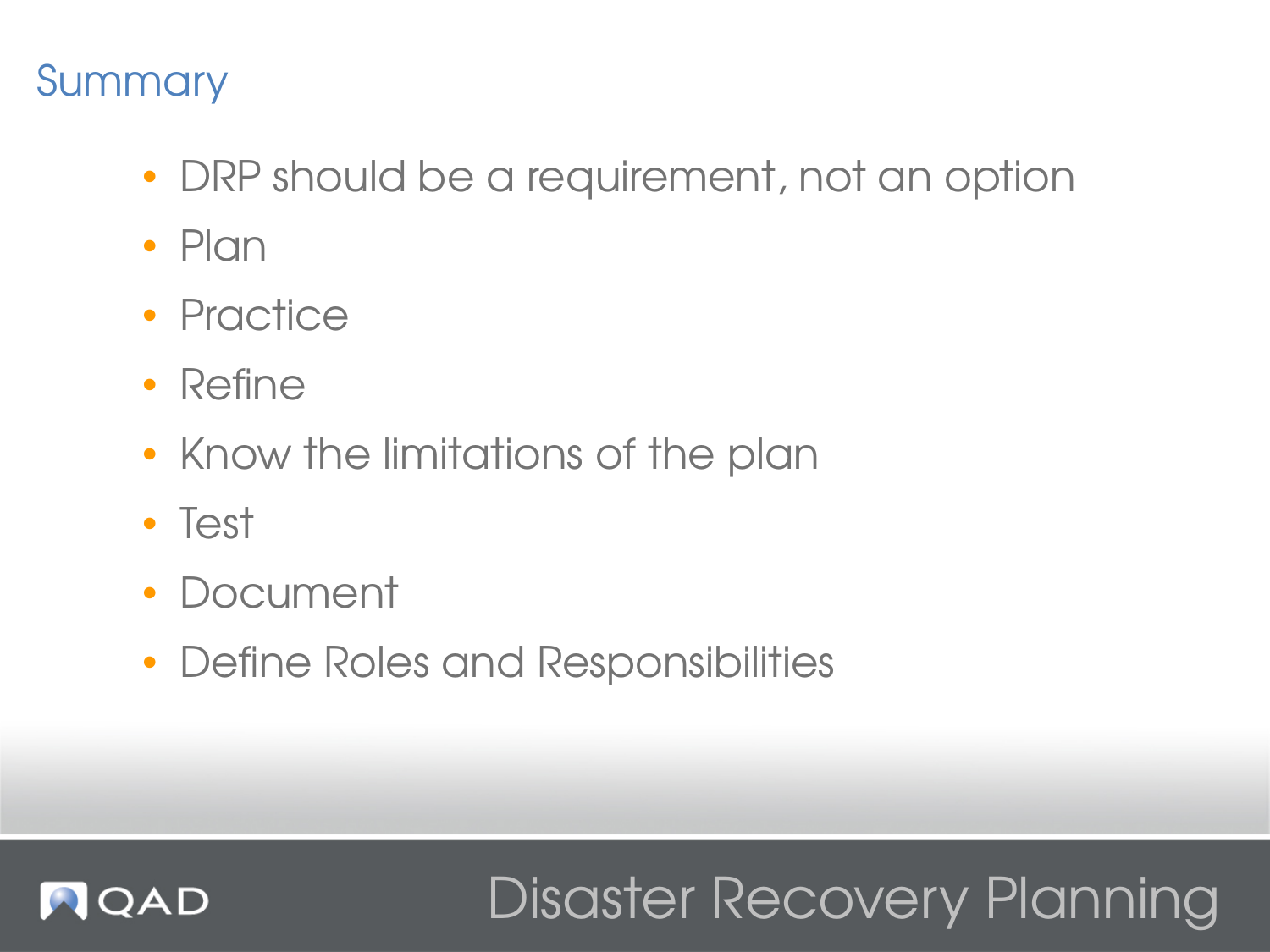

Summary
DRP should be a requirement, not an option
Plan
Practice
Refine
Know the limitations of the plan
Test
Document
Define Roles and Responsibilities

# Disaster Recovery Planning